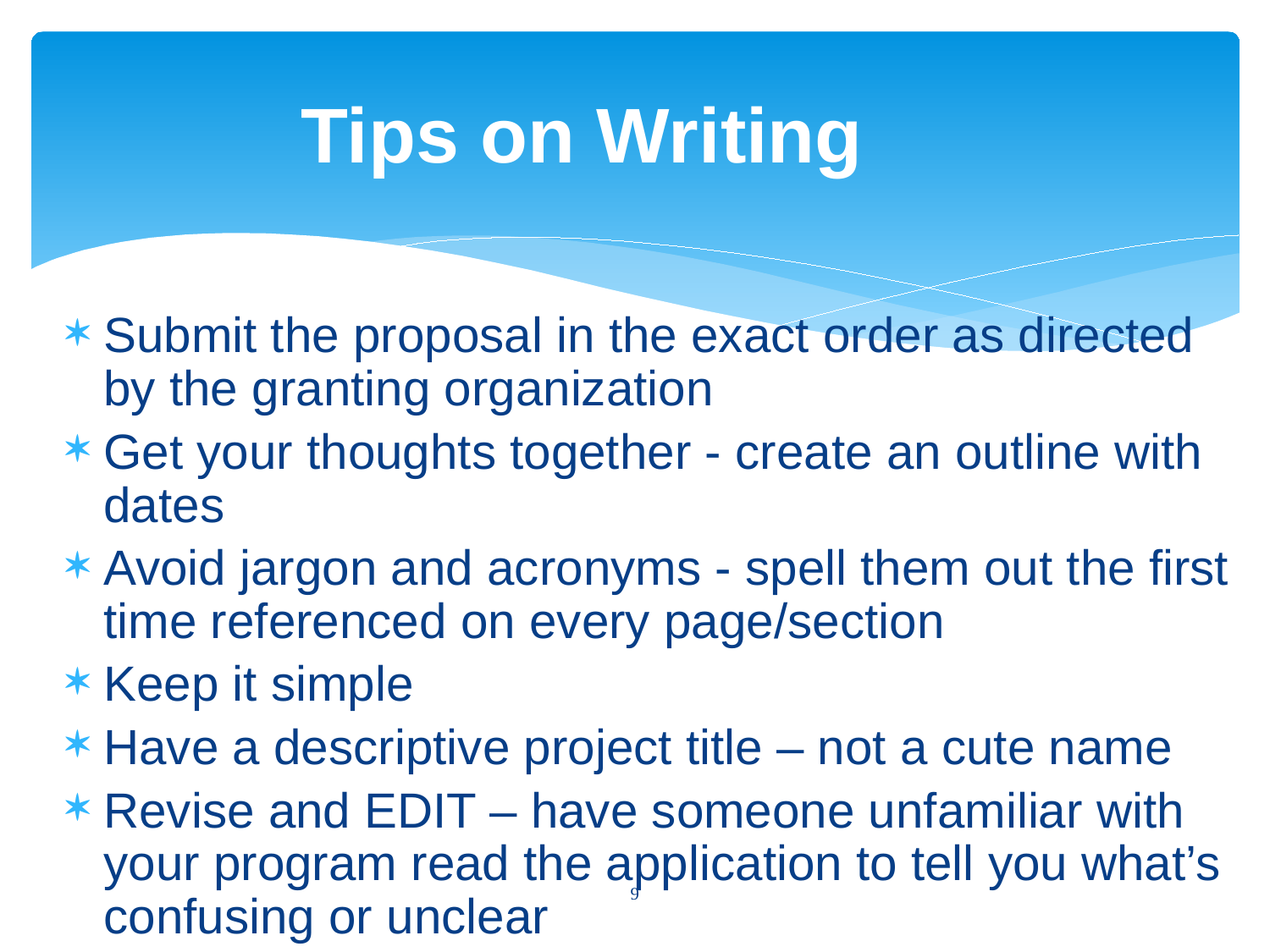

# Tips on Writing

Submit the proposal in the exact order as directed by the granting organization
Get your thoughts together - create an outline with dates
Avoid jargon and acronyms - spell them out the first time referenced on every page/section
Keep it simple
Have a descriptive project title – not a cute name
Revise and EDIT – have someone unfamiliar with your program read the application to tell you what’s confusing or unclear
9